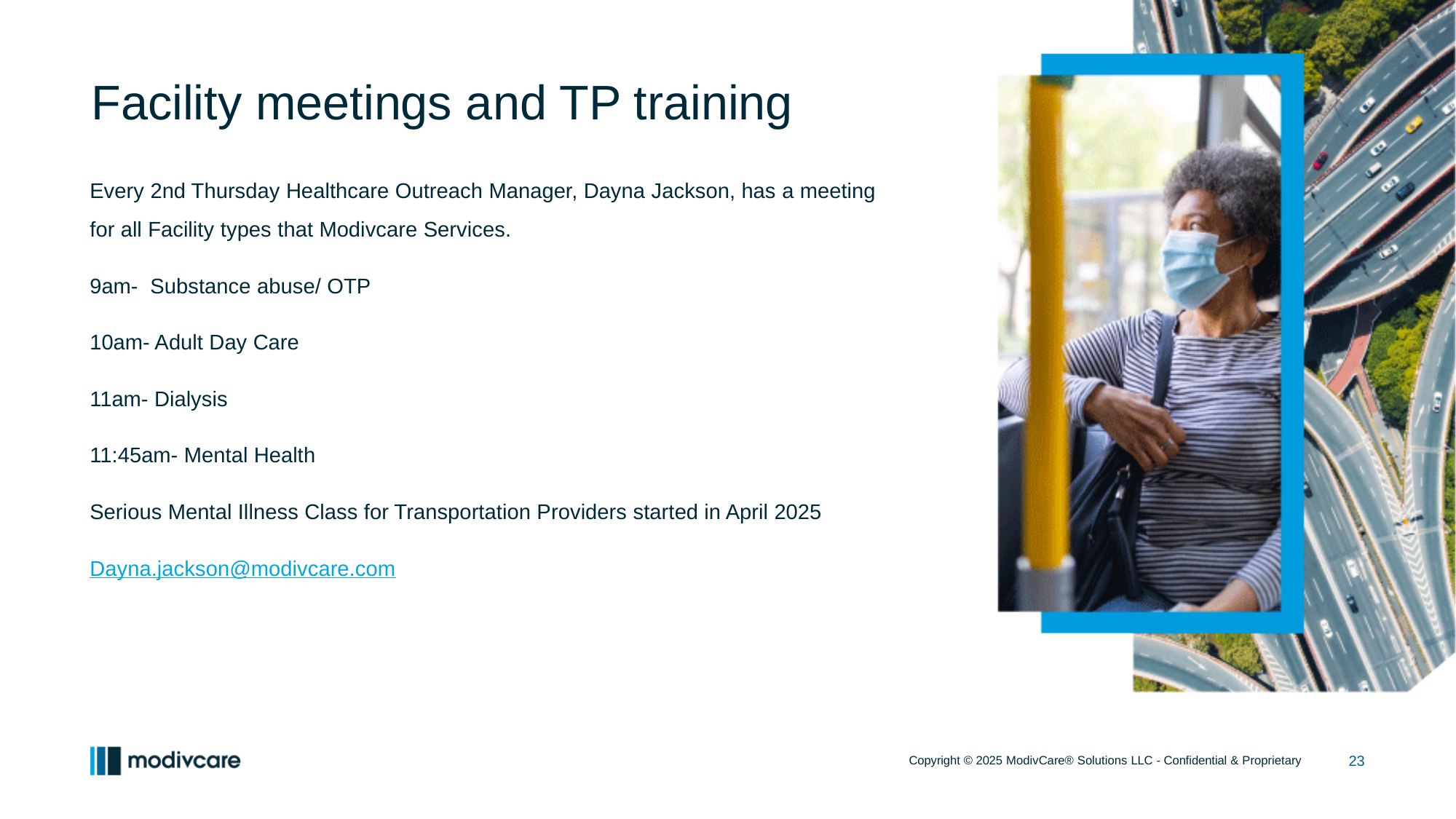

# Facility meetings and TP training
Every 2nd Thursday Healthcare Outreach Manager, Dayna Jackson, has a meeting for all Facility types that Modivcare Services.
9am-  Substance abuse/ OTP
10am- Adult Day Care
11am- Dialysis
11:45am- Mental Health
Serious Mental Illness Class for Transportation Providers started in April 2025
Dayna.jackson@modivcare.com

23